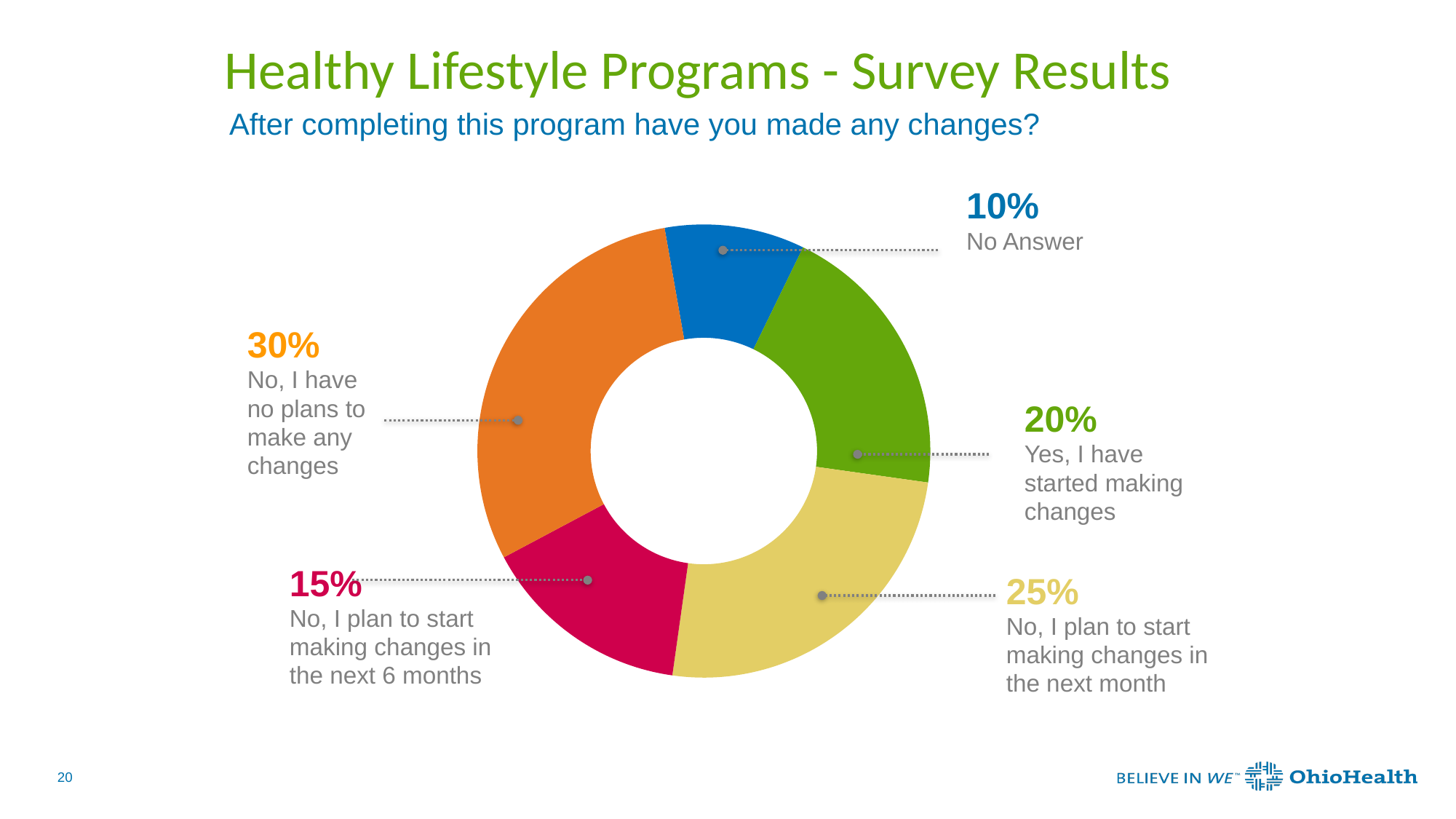

Healthy Lifestyle Programs - Survey Results

After completing this program have you made any changes?
10%
No Answer

### Chart

| Category | Changes |
|---|---|
| No Answer | 10.0 |
| Yes, I have started | 20.0 |
| No, next month | 25.0 |
| No, next 6 months | 15.0 |
| No Plans | 30.0 |
30%
No, I have no plans to make any changes
20%
Yes, I have started making changes
15%
No, I plan to start making changes in the next 6 months
25%
No, I plan to start making changes in the next month
20